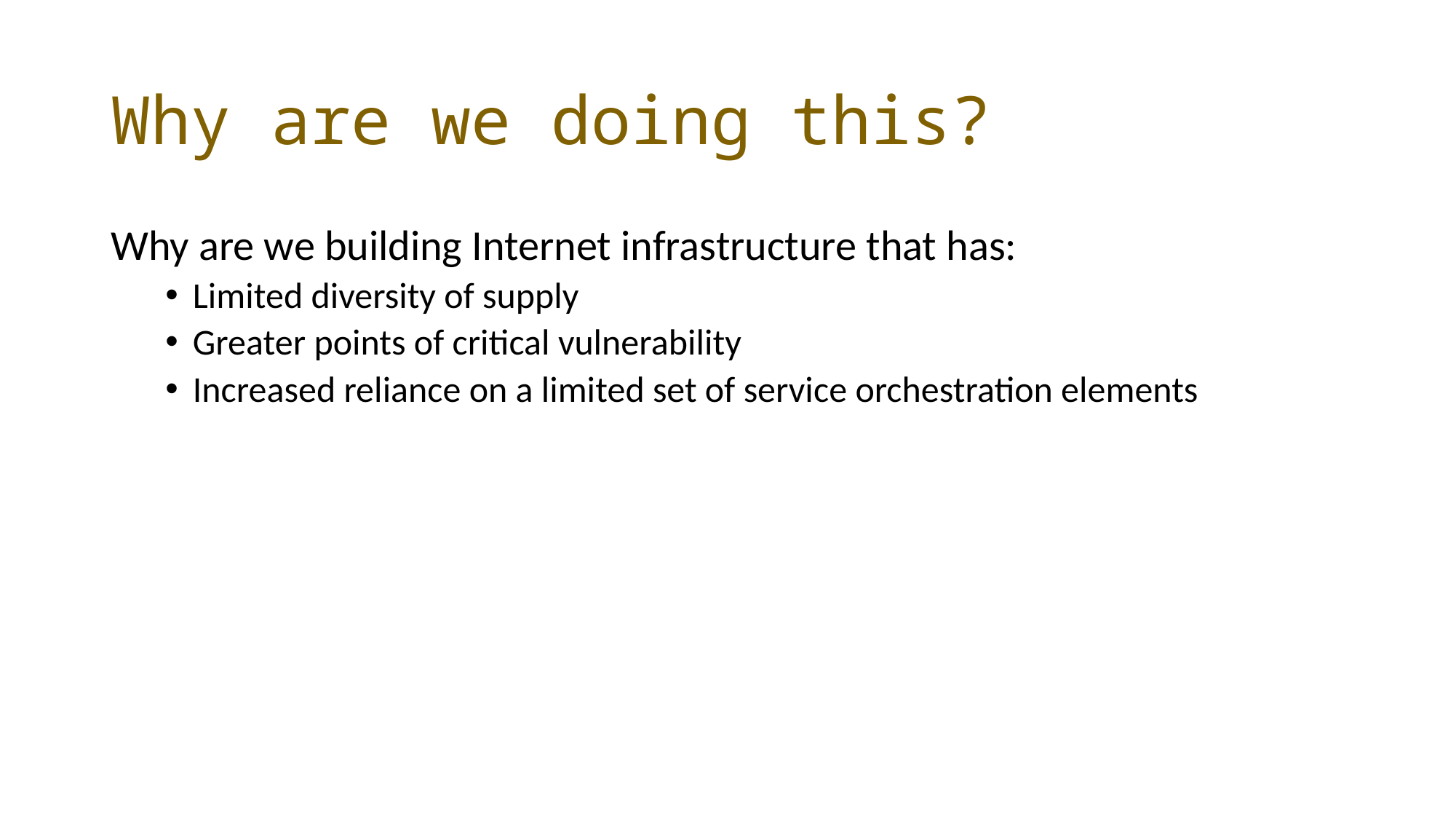

# Why are we doing this?
Why are we building Internet infrastructure that has:
Limited diversity of supply
Greater points of critical vulnerability
Increased reliance on a limited set of service orchestration elements